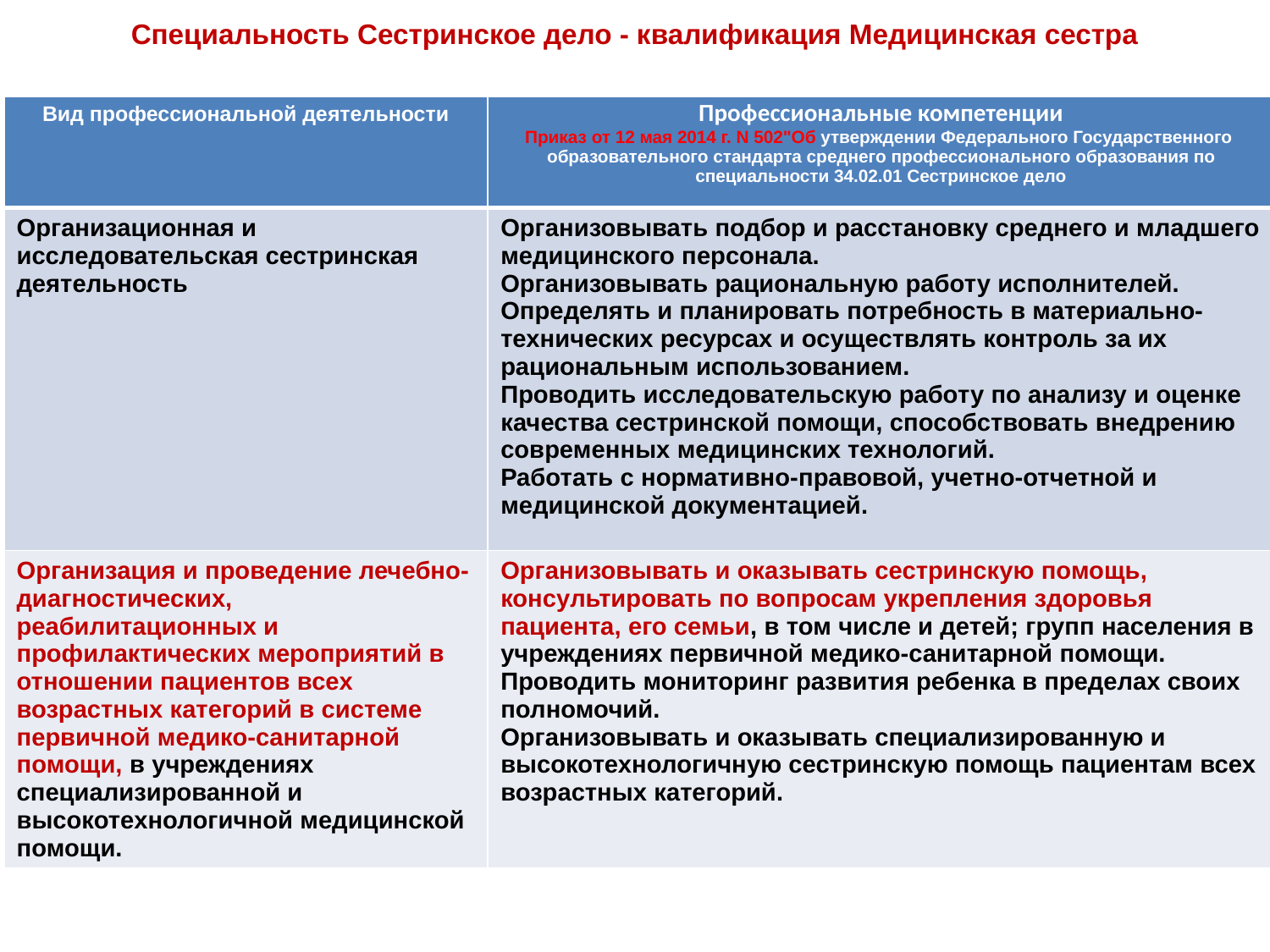

# Специальность Сестринское дело - квалификация Медицинская сестра
| Вид профессиональной деятельности | Профессиональные компетенции Приказ от 12 мая 2014 г. N 502"Об утверждении Федерального Государственного образовательного стандарта среднего профессионального образования по специальности 34.02.01 Сестринское дело |
| --- | --- |
| Организационная и исследовательская сестринская деятельность | Организовывать подбор и расстановку среднего и младшего медицинского персонала. Организовывать рациональную работу исполнителей. Определять и планировать потребность в материально-технических ресурсах и осуществлять контроль за их рациональным использованием. Проводить исследовательскую работу по анализу и оценке качества сестринской помощи, способствовать внедрению современных медицинских технологий. Работать с нормативно-правовой, учетно-отчетной и медицинской документацией. |
| Организация и проведение лечебно-диагностических, реабилитационных и профилактических мероприятий в отношении пациентов всех возрастных категорий в системе первичной медико-санитарной помощи, в учреждениях специализированной и высокотехнологичной медицинской помощи. | Организовывать и оказывать сестринскую помощь, консультировать по вопросам укрепления здоровья пациента, его семьи, в том числе и детей; групп населения в учреждениях первичной медико-санитарной помощи. Проводить мониторинг развития ребенка в пределах своих полномочий. Организовывать и оказывать специализированную и высокотехнологичную сестринскую помощь пациентам всех возрастных категорий. |